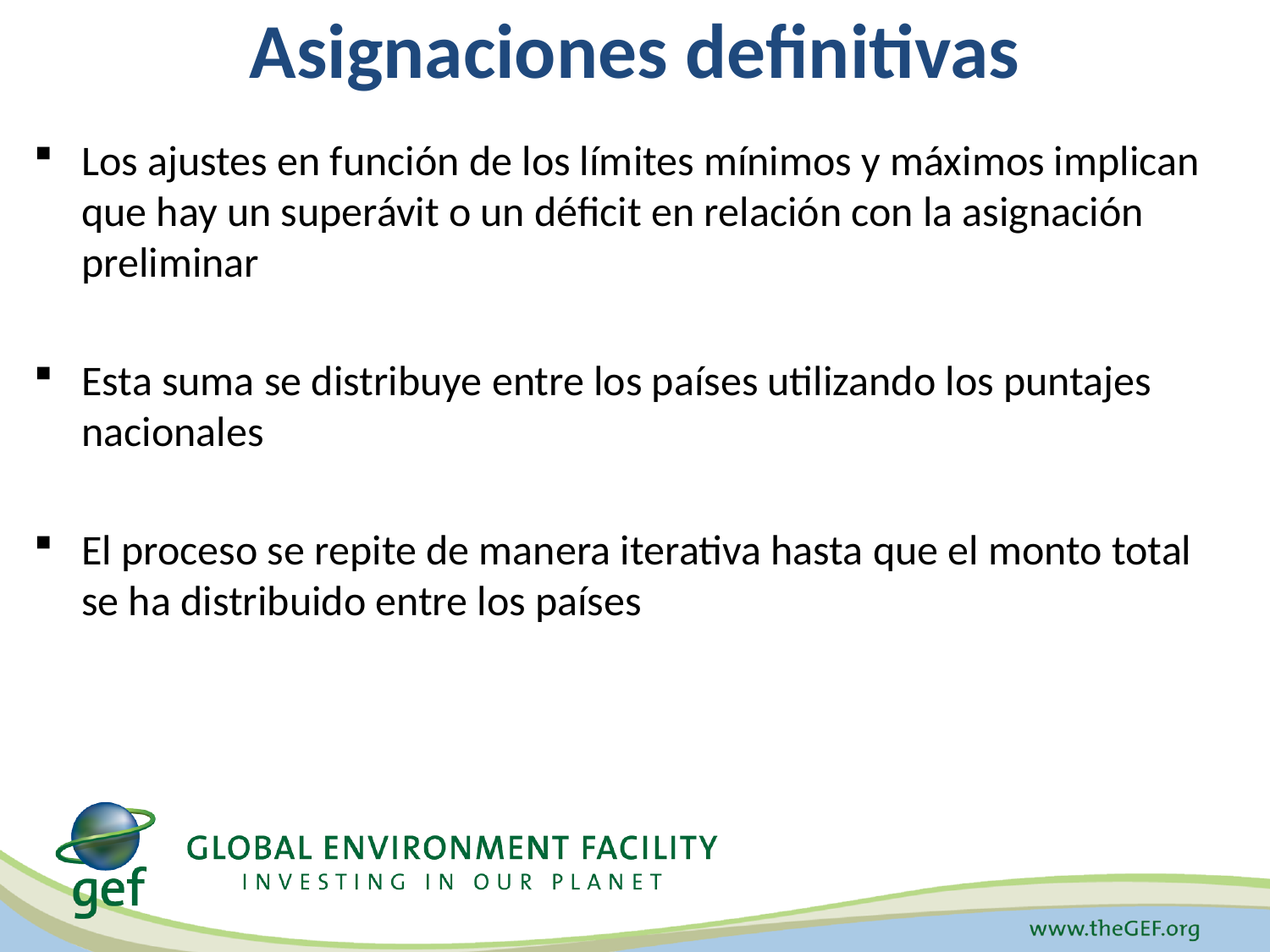

# Asignaciones definitivas
Los ajustes en función de los límites mínimos y máximos implican que hay un superávit o un déficit en relación con la asignación preliminar

Esta suma se distribuye entre los países utilizando los puntajes nacionales

El proceso se repite de manera iterativa hasta que el monto total se ha distribuido entre los países